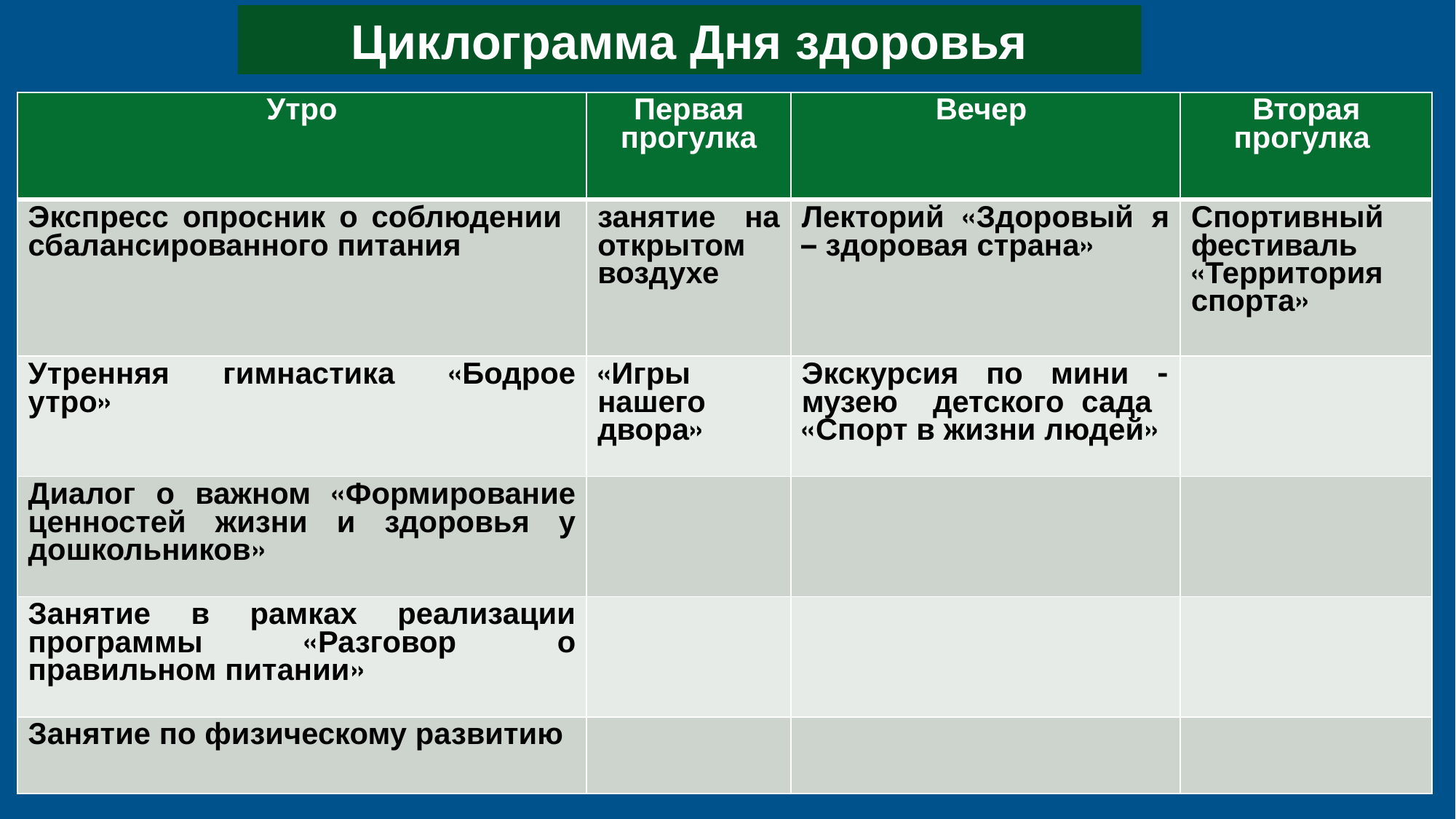

Циклограмма Дня здоровья
| Утро | Первая прогулка | Вечер | Вторая прогулка |
| --- | --- | --- | --- |
| Экспресс опросник о соблюдении сбалансированного питания | занятие на открытом воздухе | Лекторий «Здоровый я – здоровая страна» | Спортивный фестиваль «Территория спорта» |
| Утренняя гимнастика «Бодрое утро» | «Игры нашего двора» | Экскурсия по мини - музею детского сада «Спорт в жизни людей» |  |
| Диалог о важном «Формирование ценностей жизни и здоровья у дошкольников» |  |  |  |
| Занятие в рамках реализации программы «Разговор о правильном питании» |  |  |  |
| Занятие по физическому развитию |  |  |  |